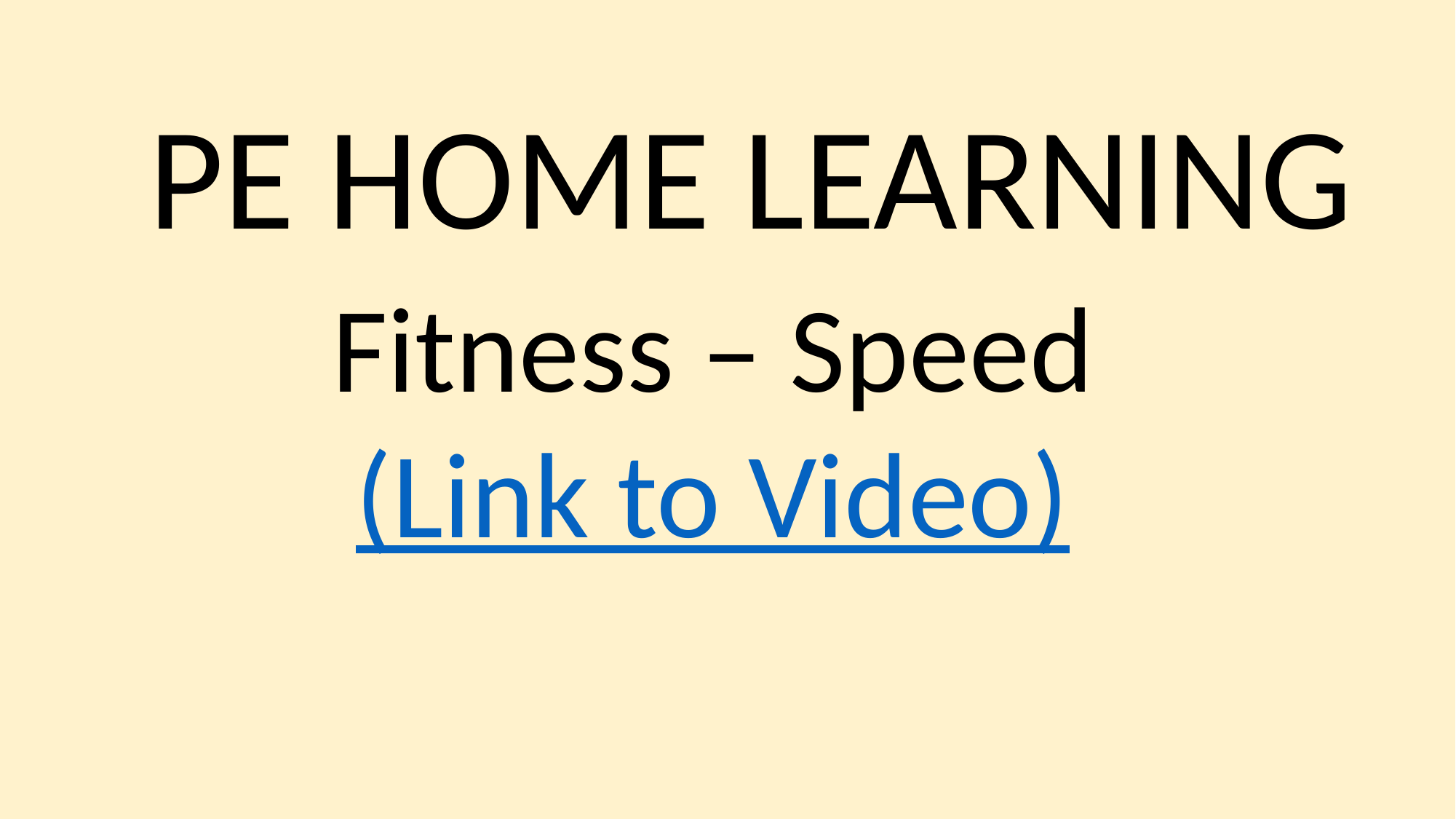

PE HOME LEARNING
Fitness – Speed
(Link to Video)